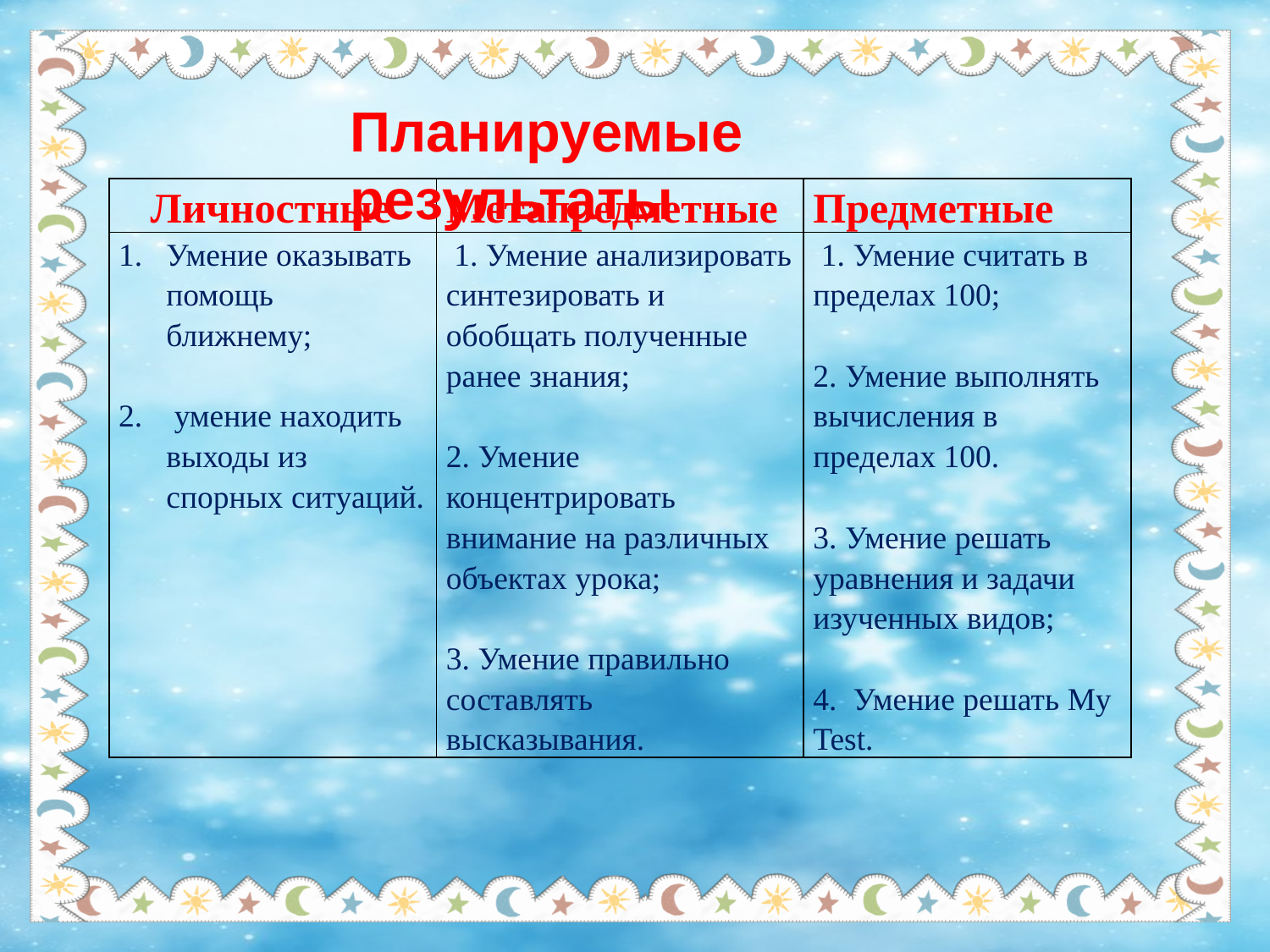

Планируемые результаты
| Личностные | Метапредметные | Предметные |
| --- | --- | --- |
| Умение оказывать помощь ближнему; умение находить выходы из спорных ситуаций. | 1. Умение анализировать синтезировать и обобщать полученные ранее знания; 2. Умение концентрировать внимание на различных объектах урока; 3. Умение правильно составлять высказывания. | 1. Умение считать в пределах 100; 2. Умение выполнять вычисления в пределах 100. 3. Умение решать уравнения и задачи изученных видов; 4. Умение решать My Test. |